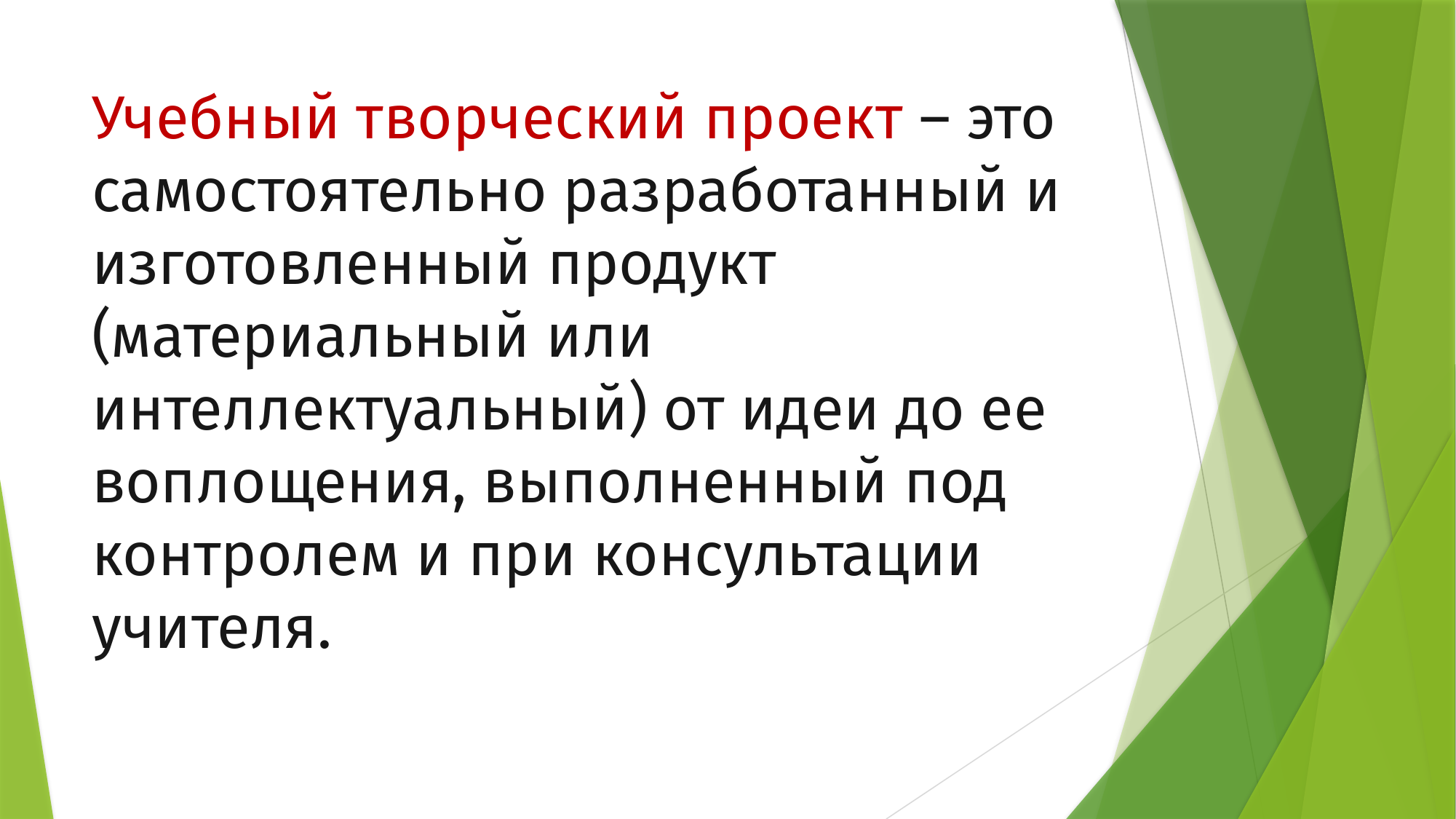

# Учебный творческий проект – это самостоятельно разработанный и изготовленный продукт (материальный или интеллектуальный) от идеи до ее воплощения, выполненный под контролем и при консультации учителя.